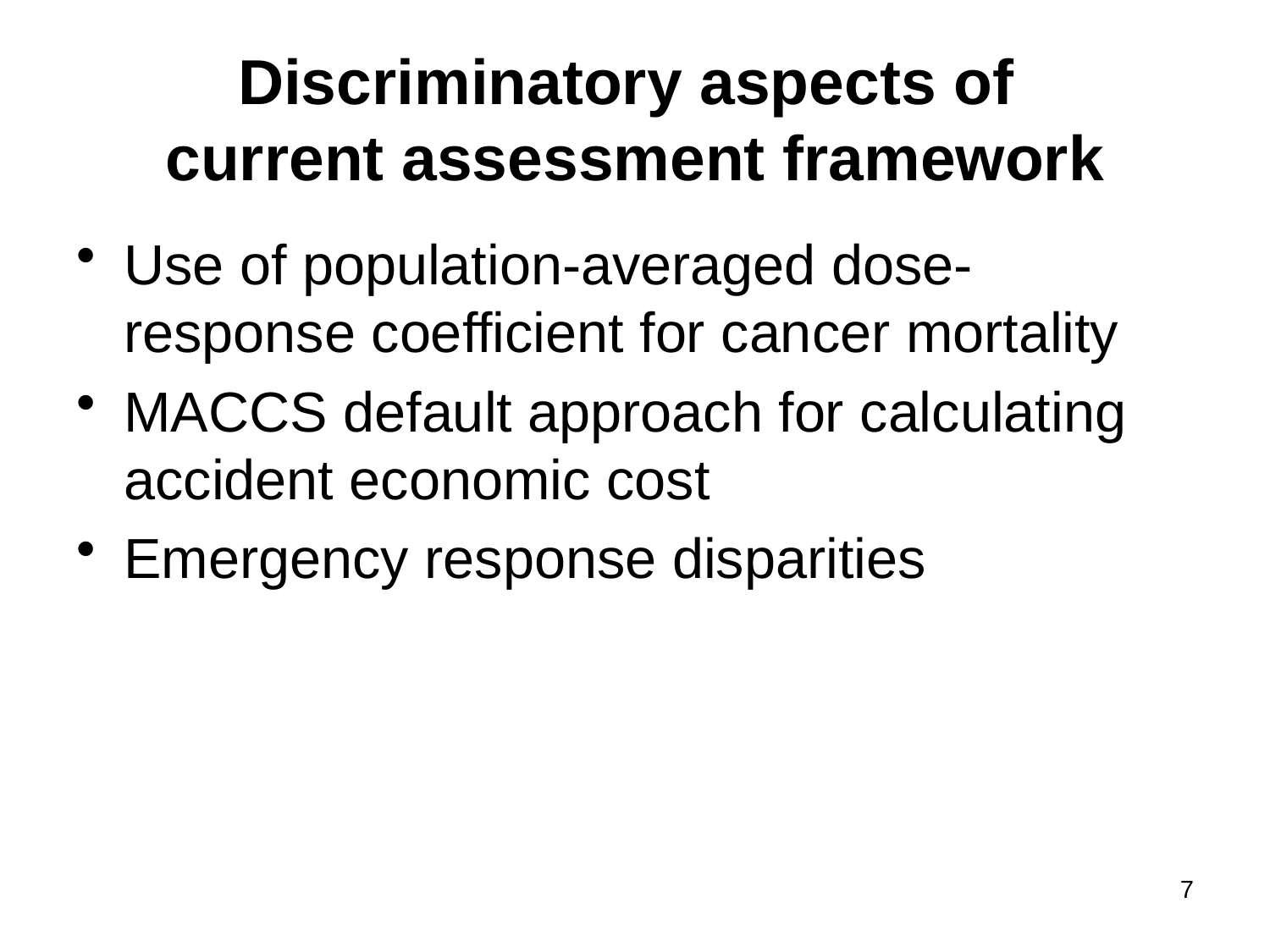

# Discriminatory aspects of current assessment framework
Use of population-averaged dose-response coefficient for cancer mortality
MACCS default approach for calculating accident economic cost
Emergency response disparities
7